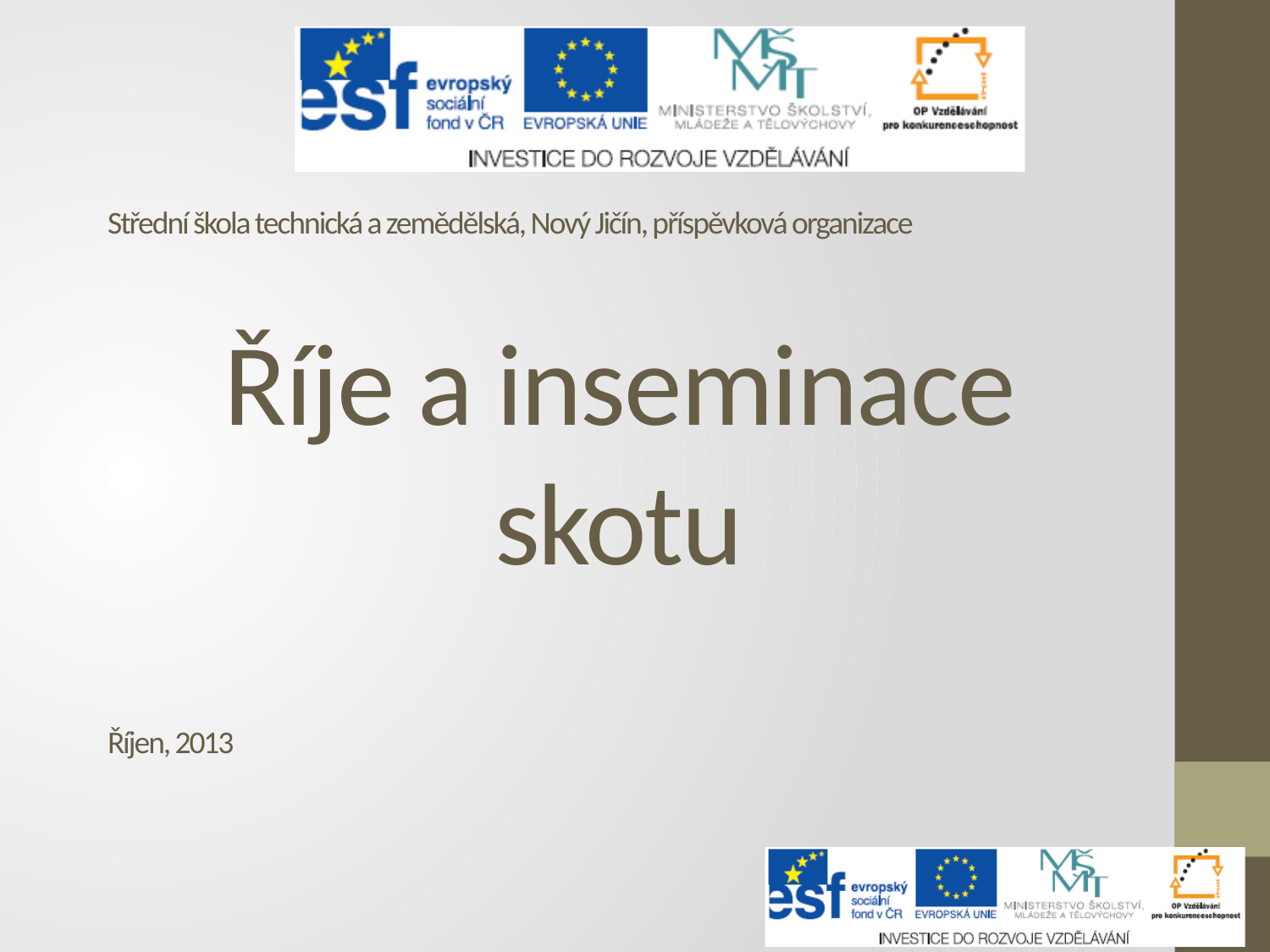

Střední škola technická a zemědělská, Nový Jičín, příspěvková organizace
# Říje a inseminace skotu
Říjen, 2013